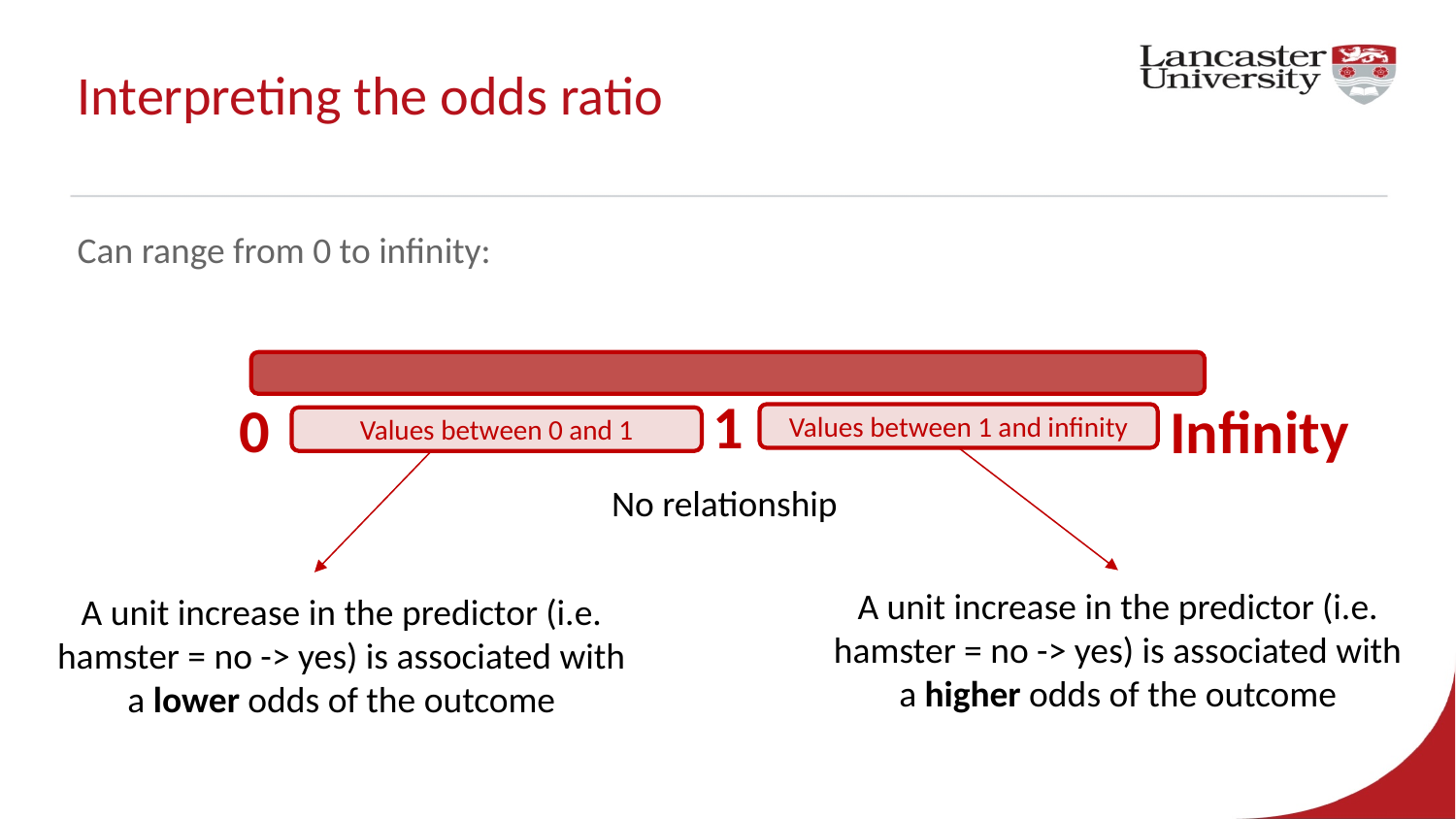

# Interpreting the odds ratio
Can range from 0 to infinity:

1
0
Infinity
Values between 1 and infinity
Values between 0 and 1
No relationship
A unit increase in the predictor (i.e. hamster = no -> yes) is associated with a higher odds of the outcome
A unit increase in the predictor (i.e. hamster = no -> yes) is associated with a lower odds of the outcome